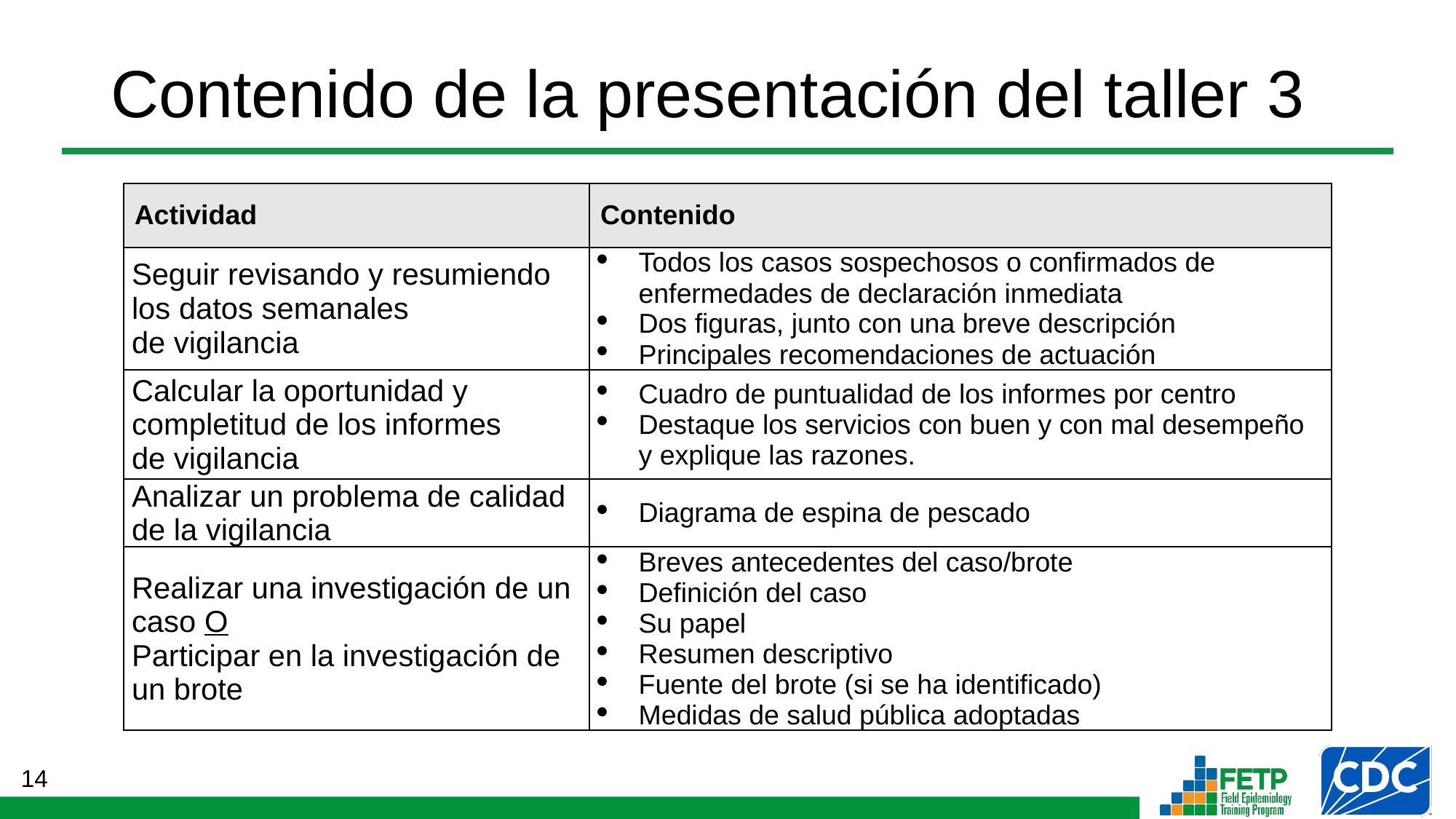

# Contenido de la presentación del taller 3
| Actividad | Contenido |
| --- | --- |
| Seguir revisando y resumiendo los datos semanales de vigilancia | Todos los casos sospechosos o confirmados de enfermedades de declaración inmediata Dos figuras, junto con una breve descripción Principales recomendaciones de actuación |
| Calcular la oportunidad y completitud de los informes de vigilancia | Cuadro de puntualidad de los informes por centro Destaque los servicios con buen y con mal desempeño y explique las razones. |
| Analizar un problema de calidad de la vigilancia | Diagrama de espina de pescado |
| Realizar una investigación de un caso O Participar en la investigación de un brote | Breves antecedentes del caso/brote Definición del caso Su papel Resumen descriptivo Fuente del brote (si se ha identificado) Medidas de salud pública adoptadas |